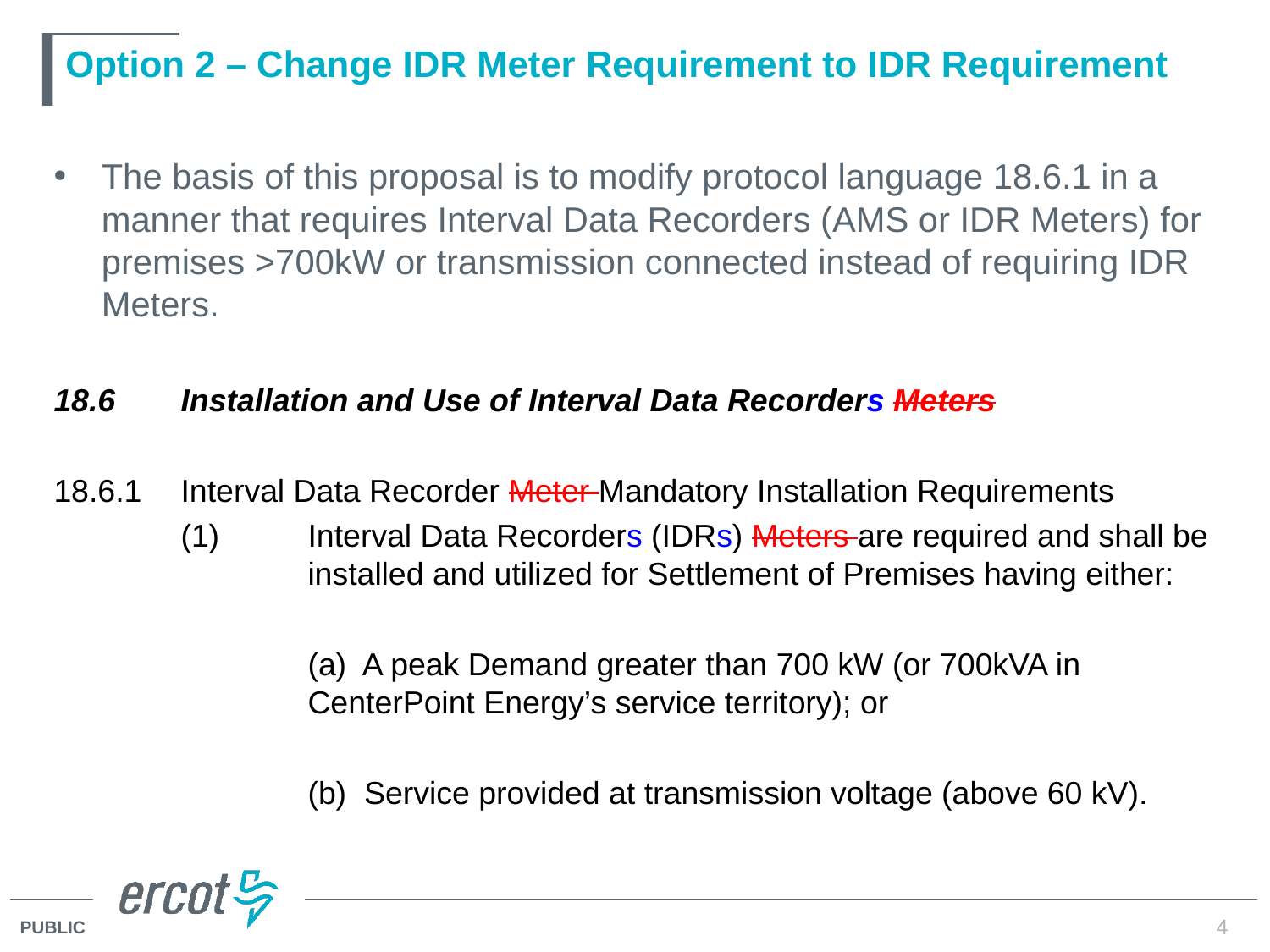

# Option 2 – Change IDR Meter Requirement to IDR Requirement
The basis of this proposal is to modify protocol language 18.6.1 in a manner that requires Interval Data Recorders (AMS or IDR Meters) for premises >700kW or transmission connected instead of requiring IDR Meters.

18.6	Installation and Use of Interval Data Recorders Meters

18.6.1	Interval Data Recorder Meter Mandatory Installation Requirements
	(1)	Interval Data Recorders (IDRs) Meters are required and shall be 		installed and utilized for Settlement of Premises having either:

		(a)  A peak Demand greater than 700 kW (or 700kVA in 			CenterPoint Energy’s service territory); or

		(b)  Service provided at transmission voltage (above 60 kV).
4